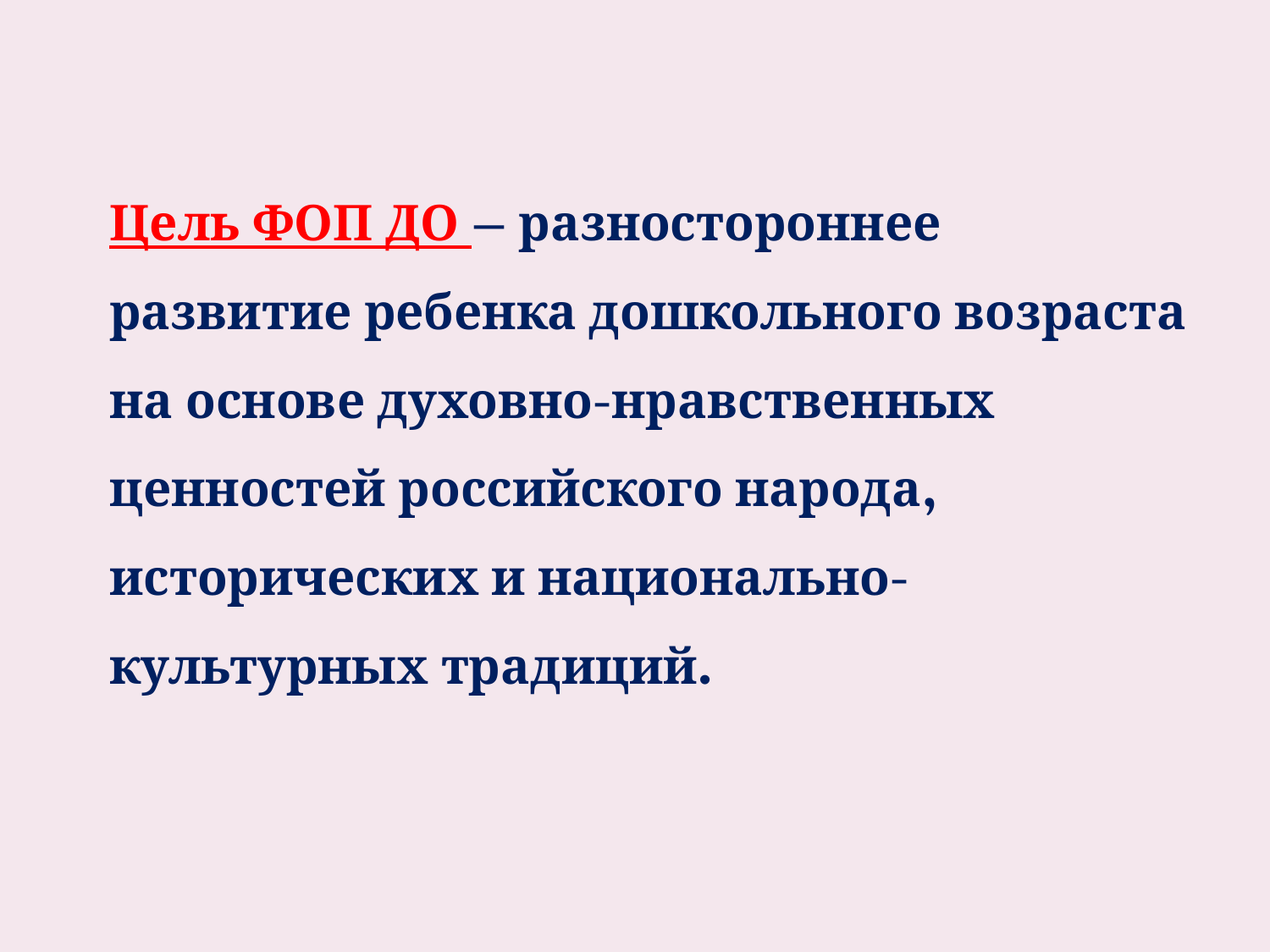

Цель ФОП ДО – разностороннее развитие ребенка дошкольного возраста на основе духовно-нравственных ценностей российского народа, исторических и национально-культурных традиций.